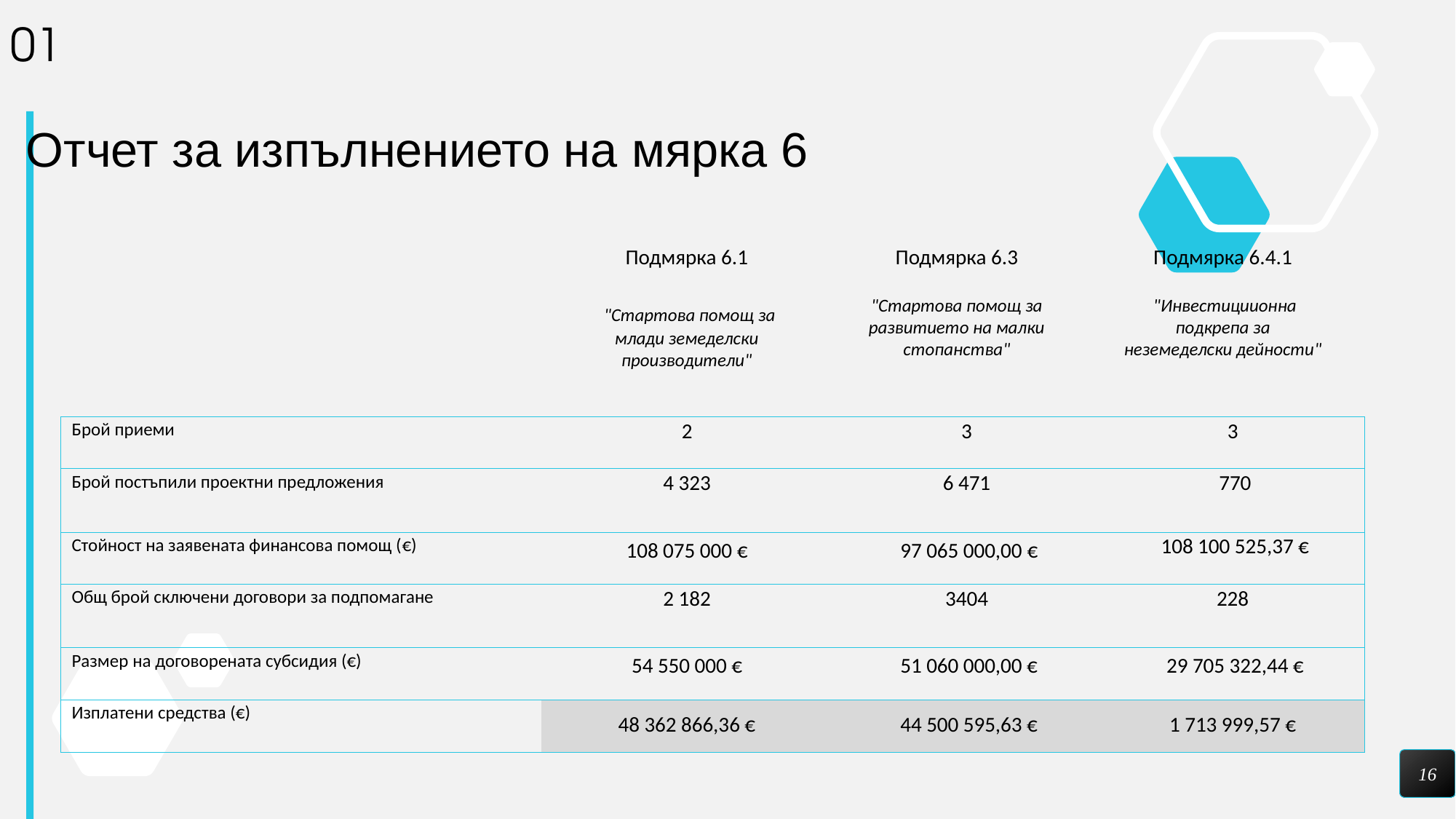

01

Отчет за изпълнението на мярка 6
Подмярка 6.1

 "Стартова помощ за млади земеделски производители"
Подмярка 6.3

"Стартова помощ за развитието на малки стопанства"
Подмярка 6.4.1

 "Инвестициионна подкрепа за неземеделски дейности"
| Брой приеми | 2 | 3 | 3 |
| --- | --- | --- | --- |
| Брой постъпили проектни предложения | 4 323 | 6 471 | 770 |
| Стойност на заявената финансова помощ (€) | 108 075 000 € | 97 065 000,00 € | 108 100 525,37 € |
| Общ брой сключени договори за подпомагане | 2 182 | 3404 | 228 |
| Размер на договорената субсидия (€) | 54 550 000 € | 51 060 000,00 € | 29 705 322,44 € |
| Изплатени средства (€) | 48 362 866,36 € | 44 500 595,63 € | 1 713 999,57 € |
16